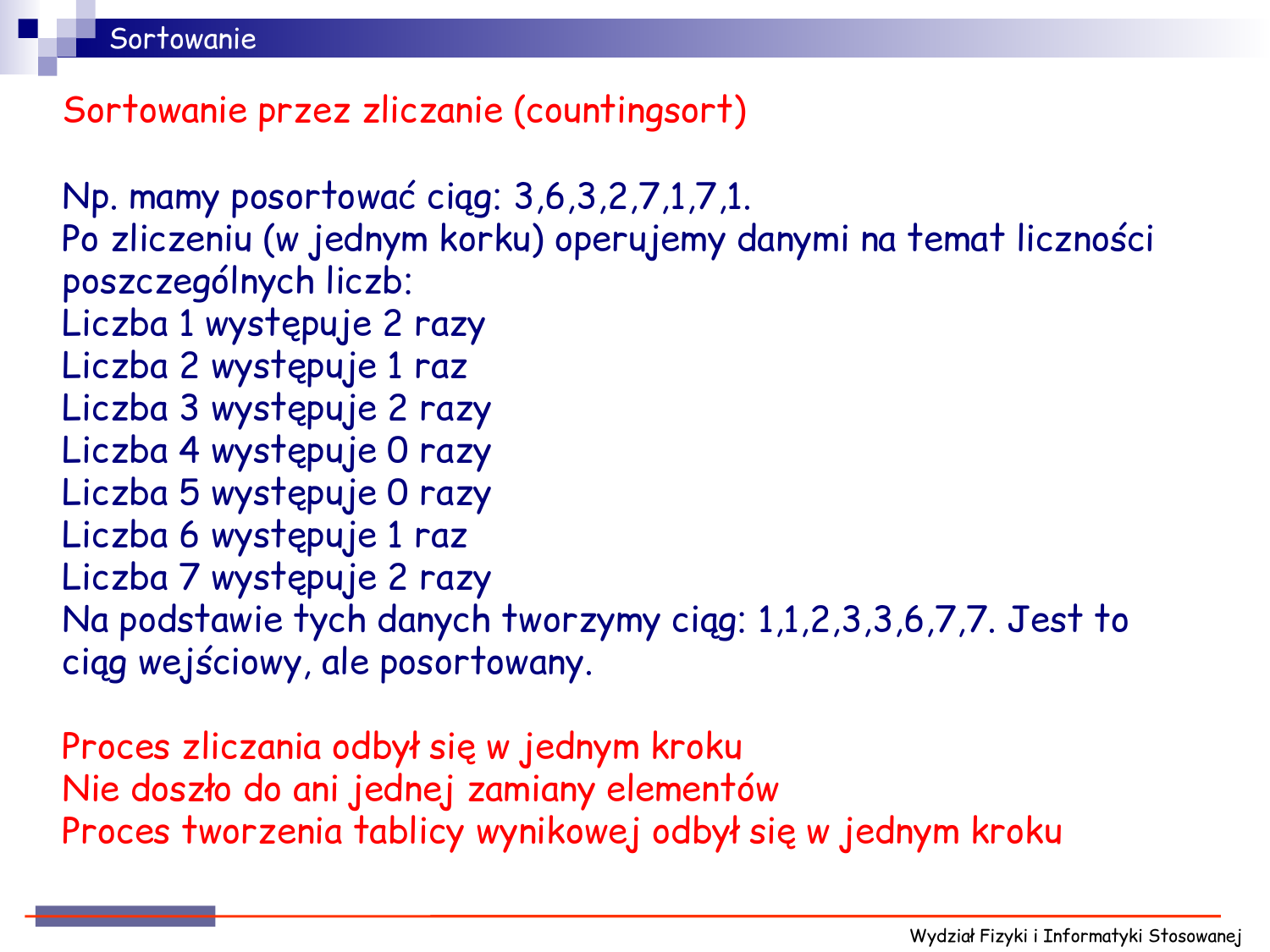

Sortowanie
Sortowanie przez zliczanie (countingsort)
Np. mamy posortować ciąg: 3,6,3,2,7,1,7,1.
Po zliczeniu (w jednym korku) operujemy danymi na temat liczności poszczególnych liczb:
Liczba 1 występuje 2 razy
Liczba 2 występuje 1 raz
Liczba 3 występuje 2 razy
Liczba 4 występuje 0 razy
Liczba 5 występuje 0 razy
Liczba 6 występuje 1 raz
Liczba 7 występuje 2 razy
Na podstawie tych danych tworzymy ciąg: 1,1,2,3,3,6,7,7. Jest to ciąg wejściowy, ale posortowany.

Proces zliczania odbył się w jednym kroku
Nie doszło do ani jednej zamiany elementów
Proces tworzenia tablicy wynikowej odbył się w jednym kroku

Wydział Fizyki i Informatyki Stosowanej